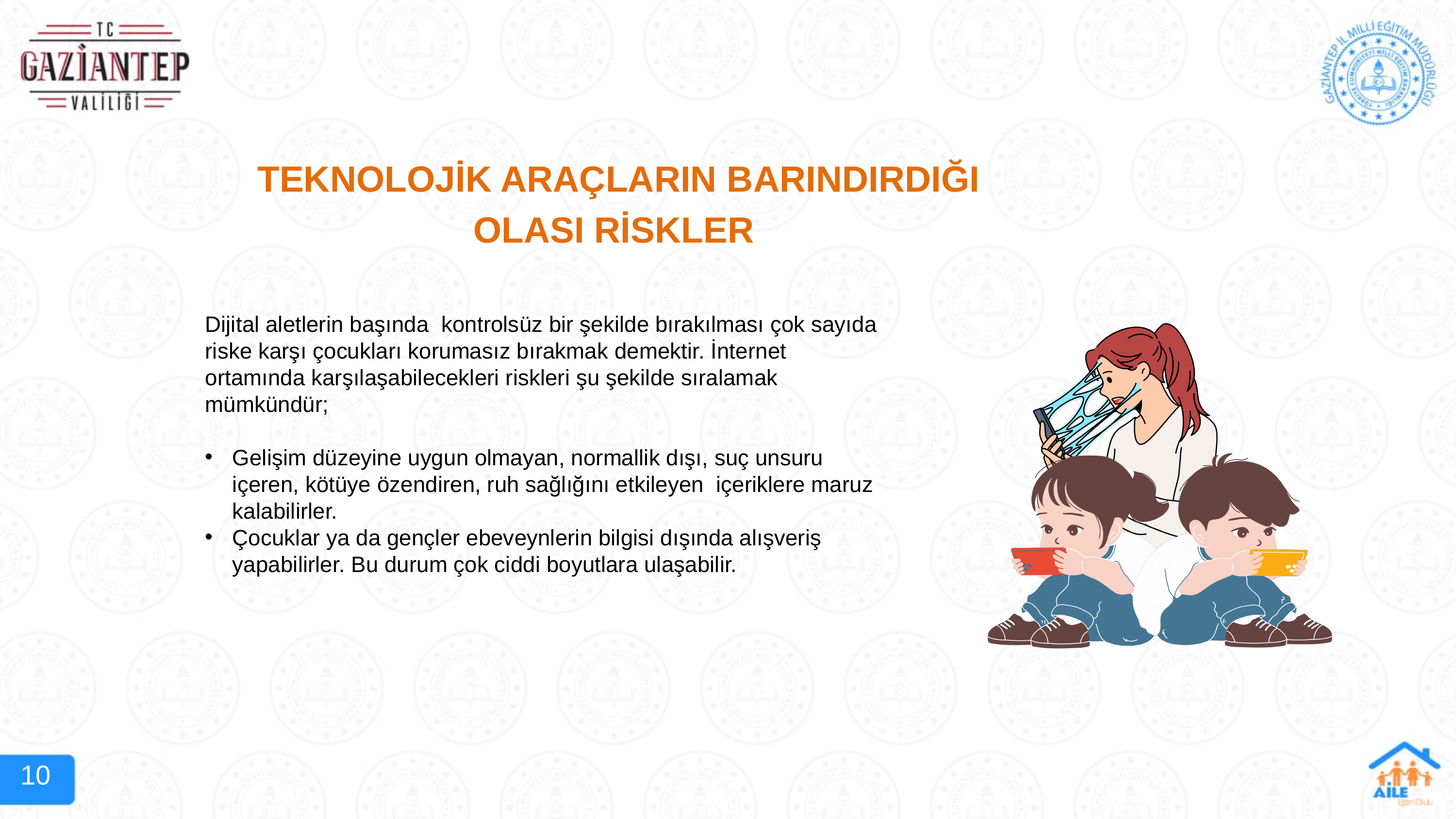

TEKNOLOJİK ARAÇLARIN BARINDIRDIĞI OLASI RİSKLER
Dijital aletlerin başında  kontrolsüz bir şekilde bırakılması çok sayıda riske karşı çocukları korumasız bırakmak demektir. İnternet ortamında karşılaşabilecekleri riskleri şu şekilde sıralamak mümkündür;

Gelişim düzeyine uygun olmayan, normallik dışı, suç unsuru içeren, kötüye özendiren, ruh sağlığını etkileyen  içeriklere maruz kalabilirler.
Çocuklar ya da gençler ebeveynlerin bilgisi dışında alışveriş yapabilirler. Bu durum çok ciddi boyutlara ulaşabilir.

10